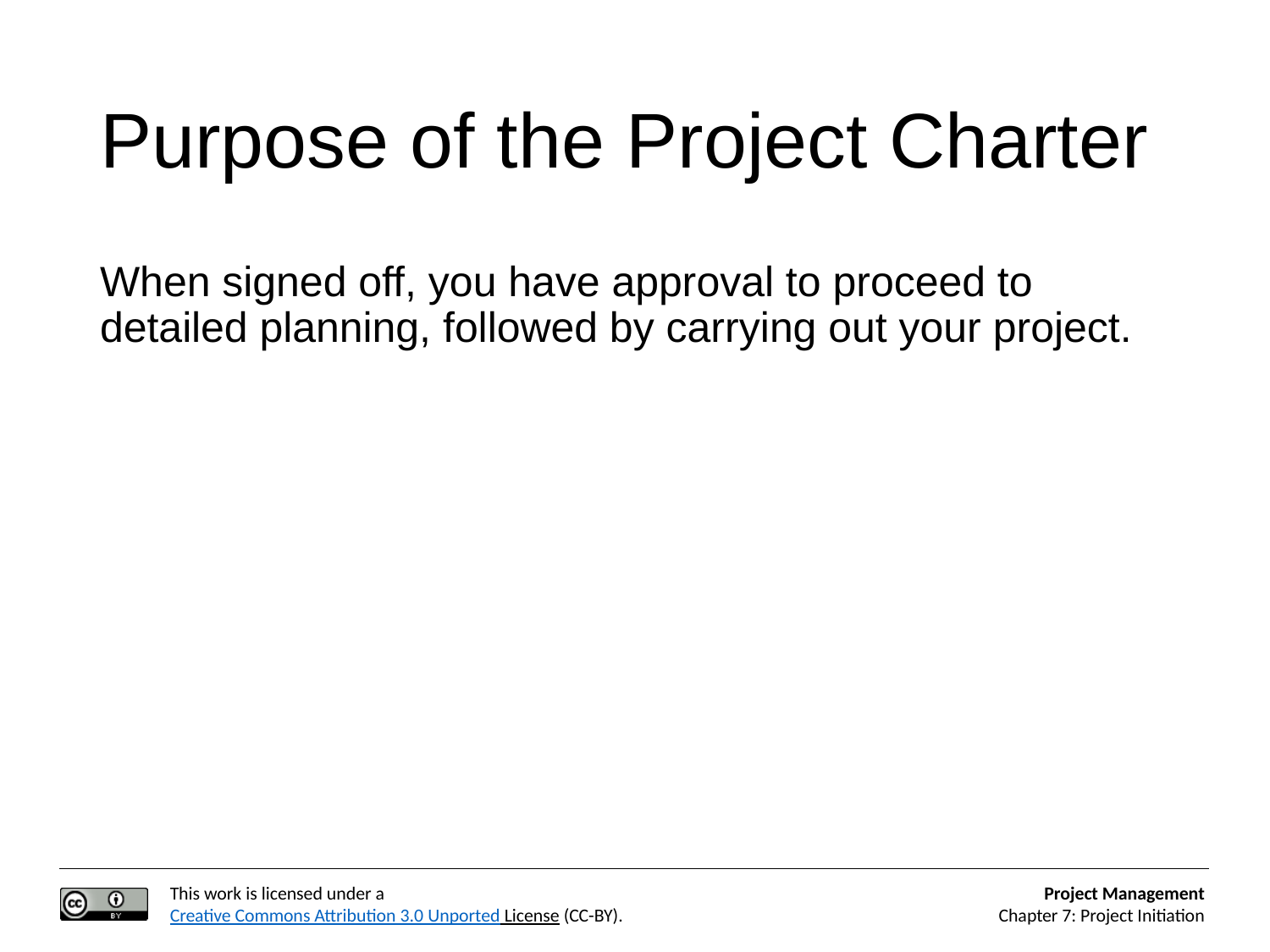

# Purpose of the Project Charter
When signed off, you have approval to proceed to detailed planning, followed by carrying out your project.